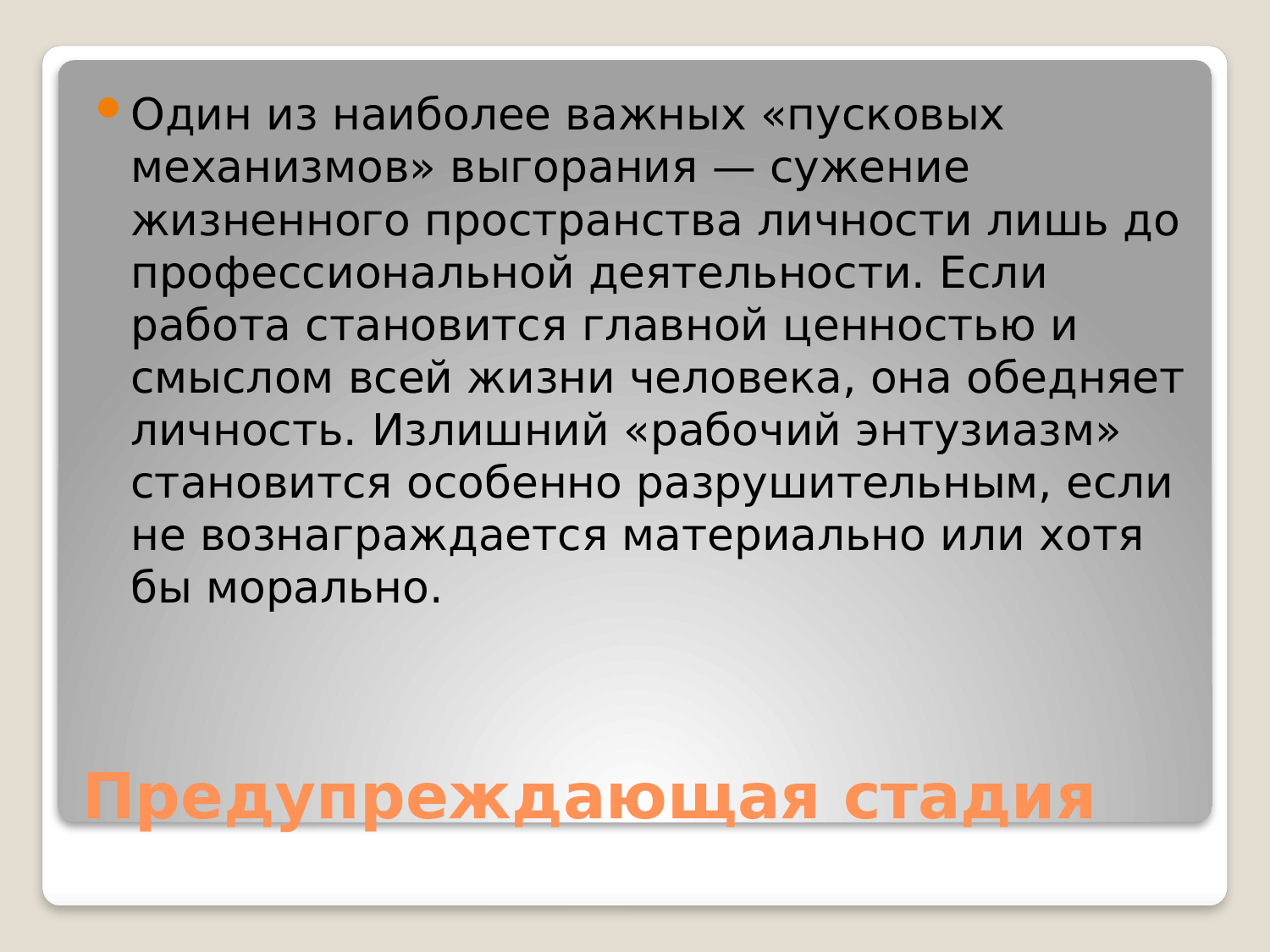

Один из наиболее важных «пусковых механизмов» выгорания — сужение жизненного пространства личности лишь до профессиональной деятельности. Если работа становится главной ценностью и смыслом всей жизни человека, она обедняет личность. Излишний «рабочий энтузиазм» становится особенно разрушительным, если не вознаграждается материально или хотя бы морально.
# Предупреждающая стадия